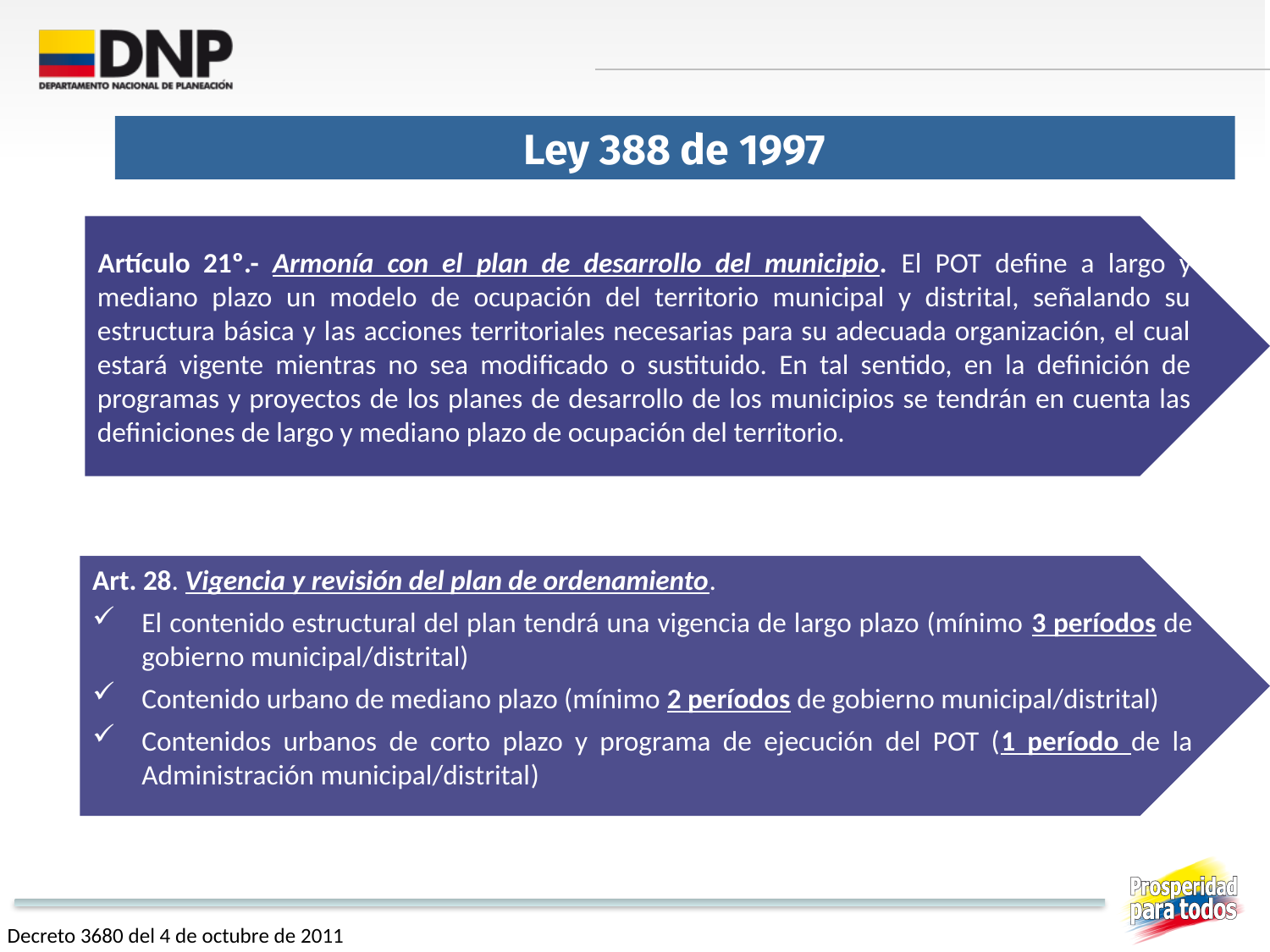

Ley 388 de 1997
Artículo  21º.- Armonía con el plan de desarrollo del municipio. El POT define a largo y mediano plazo un modelo de ocupación del territorio municipal y distrital, señalando su estructura básica y las acciones territoriales necesarias para su adecuada organización, el cual estará vigente mientras no sea modificado o sustituido. En tal sentido, en la definición de programas y proyectos de los planes de desarrollo de los municipios se tendrán en cuenta las definiciones de largo y mediano plazo de ocupación del territorio.
Art. 28. Vigencia y revisión del plan de ordenamiento.
El contenido estructural del plan tendrá una vigencia de largo plazo (mínimo 3 períodos de gobierno municipal/distrital)
Contenido urbano de mediano plazo (mínimo 2 períodos de gobierno municipal/distrital)
Contenidos urbanos de corto plazo y programa de ejecución del POT (1 período de la Administración municipal/distrital)

Decreto 3680 del 4 de octubre de 2011